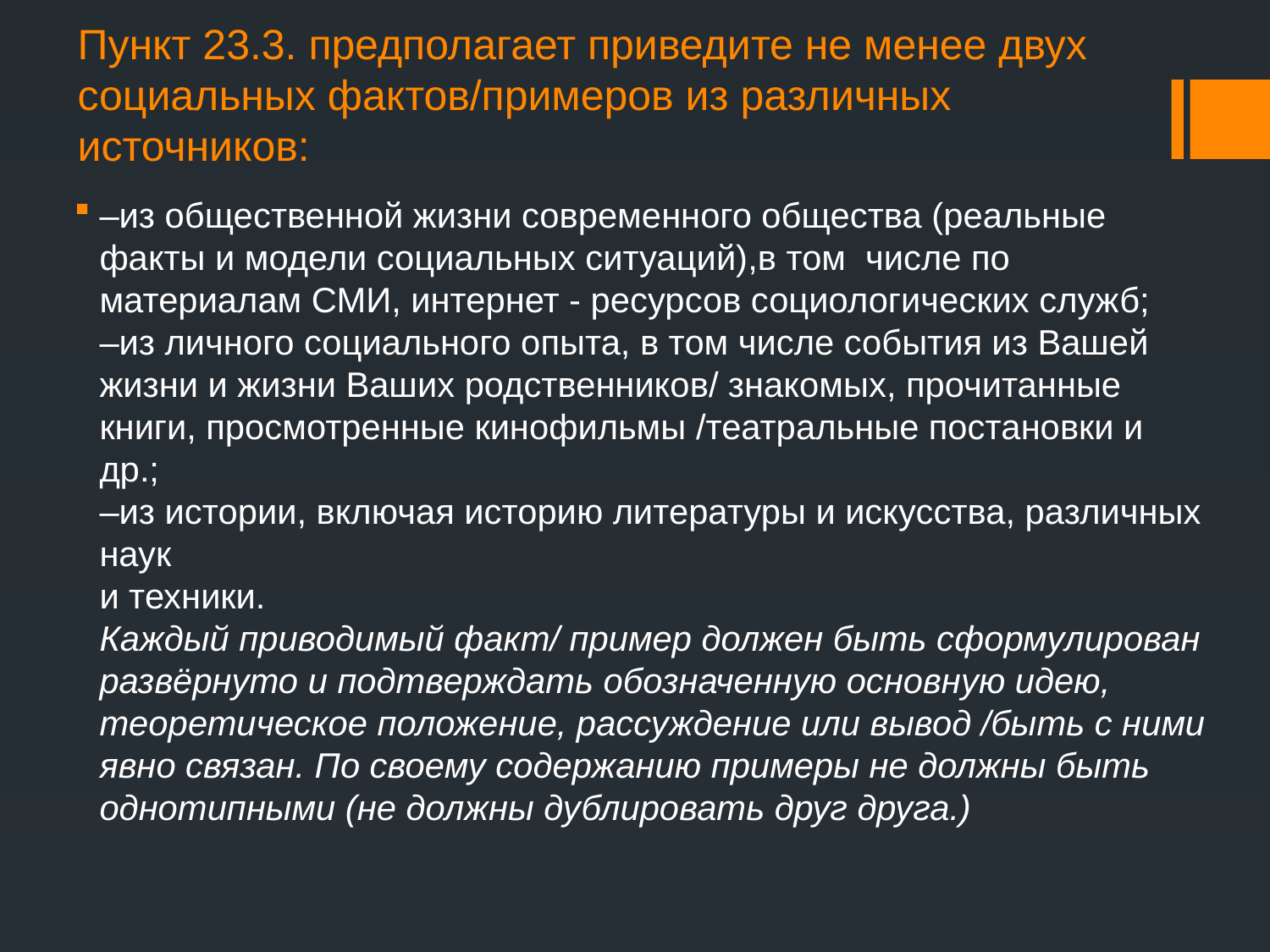

# Пункт 23.3. предполагает приведите не менее двух социальных фактов/примеров из различных источников:
–из общественной жизни современного общества (реальные факты и модели социальных ситуаций),в том  числе по материалам СМИ, интернет - ресурсов социологических служб;
–из личного социального опыта, в том числе события из Вашей жизни и жизни Ваших родственников/ знакомых, прочитанные книги, просмотренные кинофильмы /театральные постановки и др.;
–из истории, включая историю литературы и искусства, различных наук
и техники.
Каждый приводимый факт/ пример должен быть сформулирован развёрнуто и подтверждать обозначенную основную идею, теоретическое положение, рассуждение или вывод /быть с ними явно связан. По своему содержанию примеры не должны быть однотипными (не должны дублировать друг друга.)